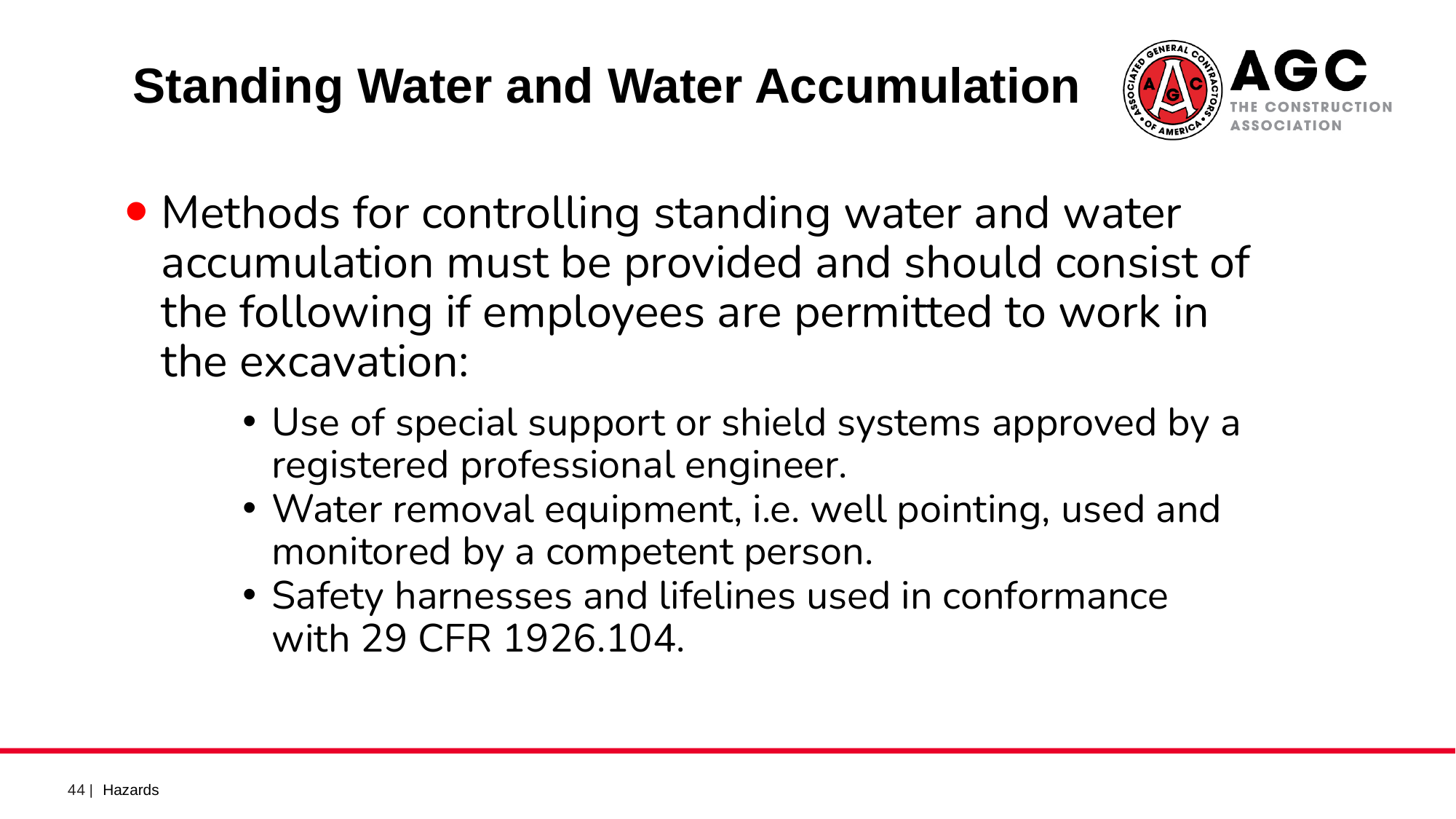

Standing Water and Water Accumulation
Methods for controlling standing water and water accumulation must be provided and should consist of the following if employees are permitted to work in the excavation:

Use of special support or shield systems approved by a registered professional engineer.
Water removal equipment, i.e. well pointing, used and monitored by a competent person.
Safety harnesses and lifelines used in conformance with 29 CFR 1926.104.

Hazards